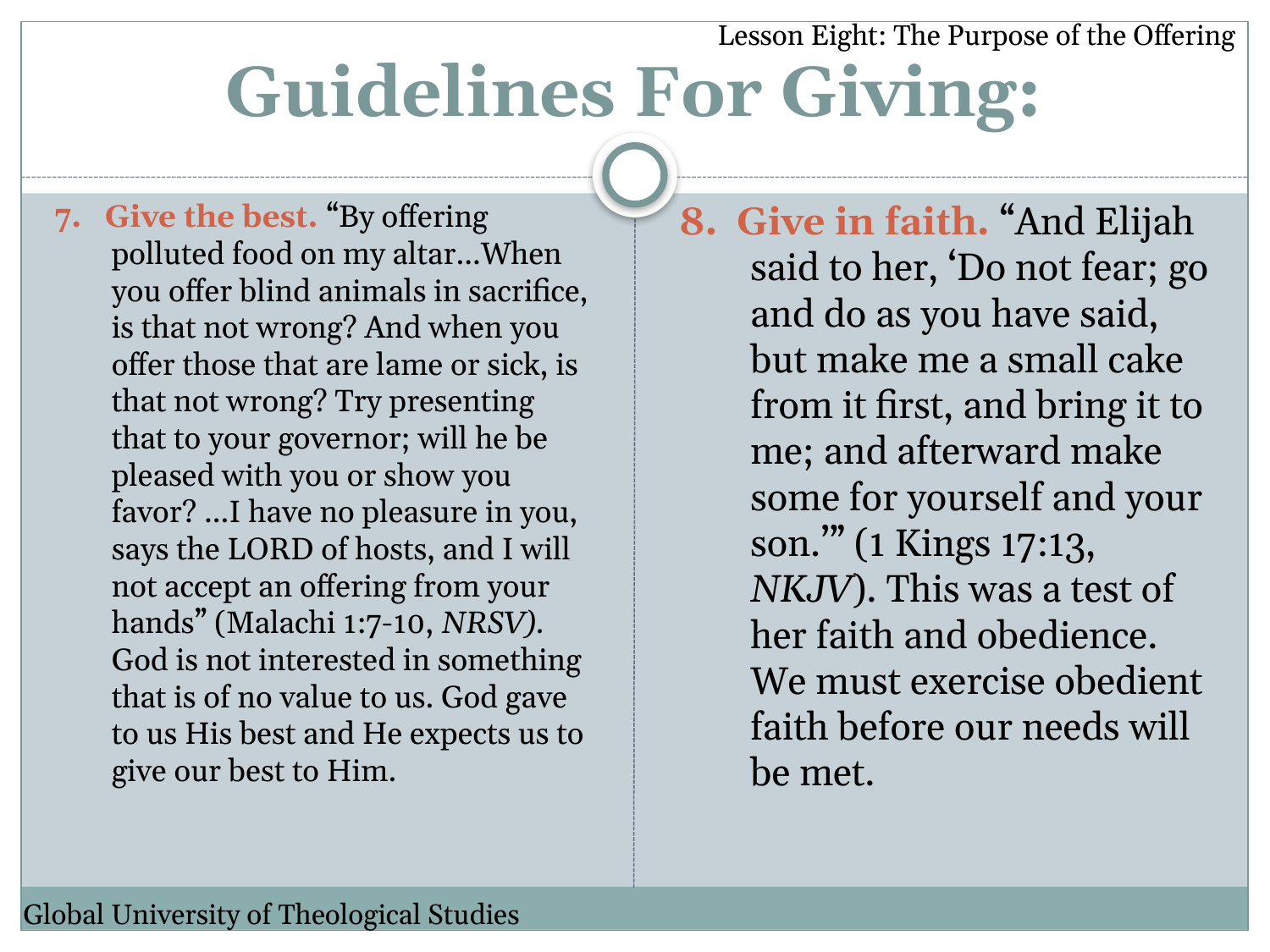

Lesson Eight: The Purpose of the Offering
# Guidelines For Giving:
7.   Give the best. “By offering polluted food on my altar...When you offer blind animals in sacrifice, is that not wrong? And when you offer those that are lame or sick, is that not wrong? Try presenting that to your governor; will he be pleased with you or show you favor? ...I have no pleasure in you, says the LORD of hosts, and I will not accept an offering from your hands” (Malachi 1:7-10, NRSV). God is not interested in something that is of no value to us. God gave to us His best and He expects us to give our best to Him.
8.  Give in faith. “And Elijah said to her, ‘Do not fear; go and do as you have said, but make me a small cake from it first, and bring it to me; and afterward make some for yourself and your son.’” (1 Kings 17:13, NKJV). This was a test of her faith and obedience. We must exercise obedient faith before our needs will be met.
Global University of Theological Studies